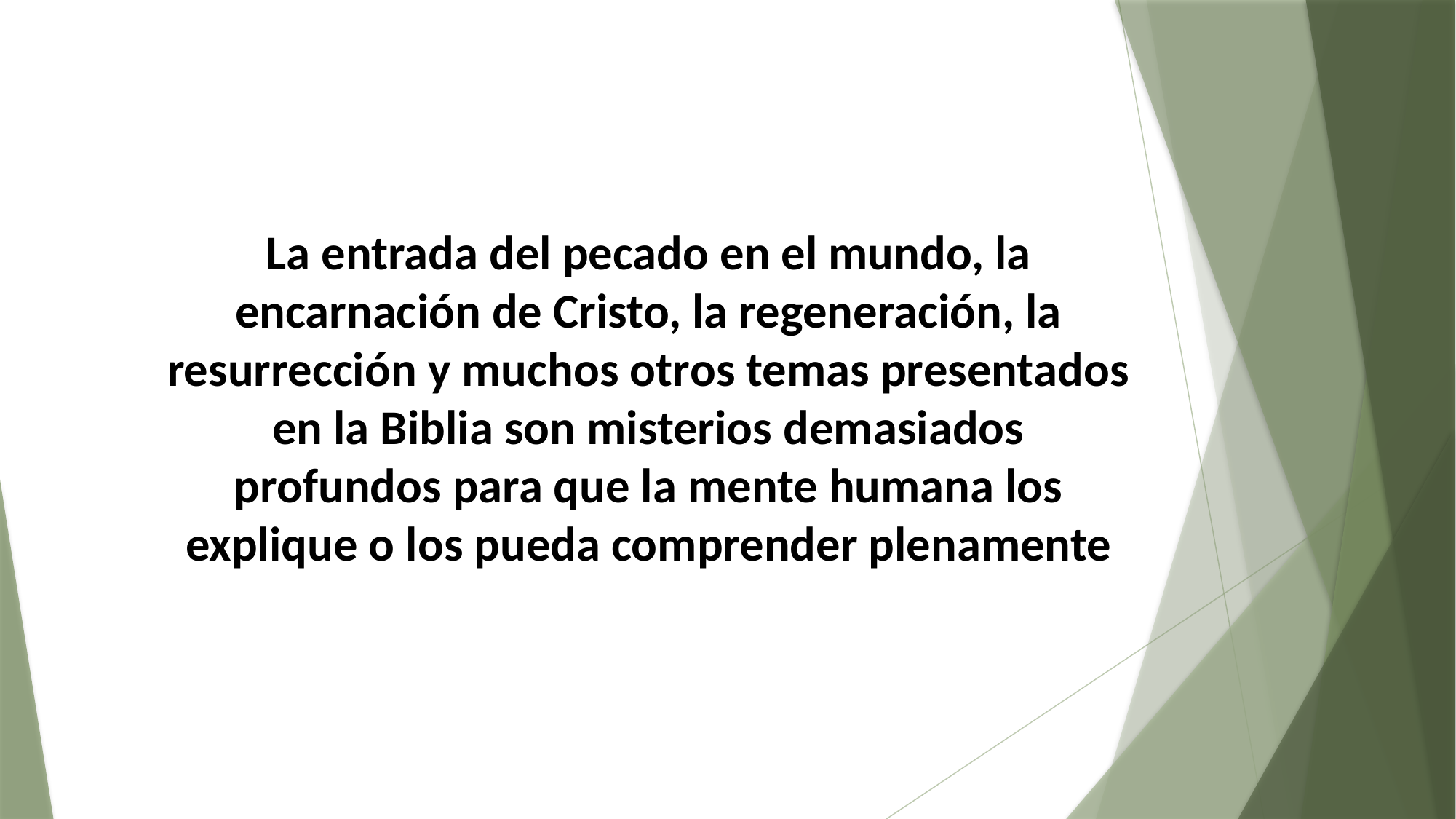

La entrada del pecado en el mundo, la encarnación de Cristo, la regeneración, la resurrección y muchos otros temas presentados en la Biblia son misterios demasiados profundos para que la mente humana los explique o los pueda comprender plenamente